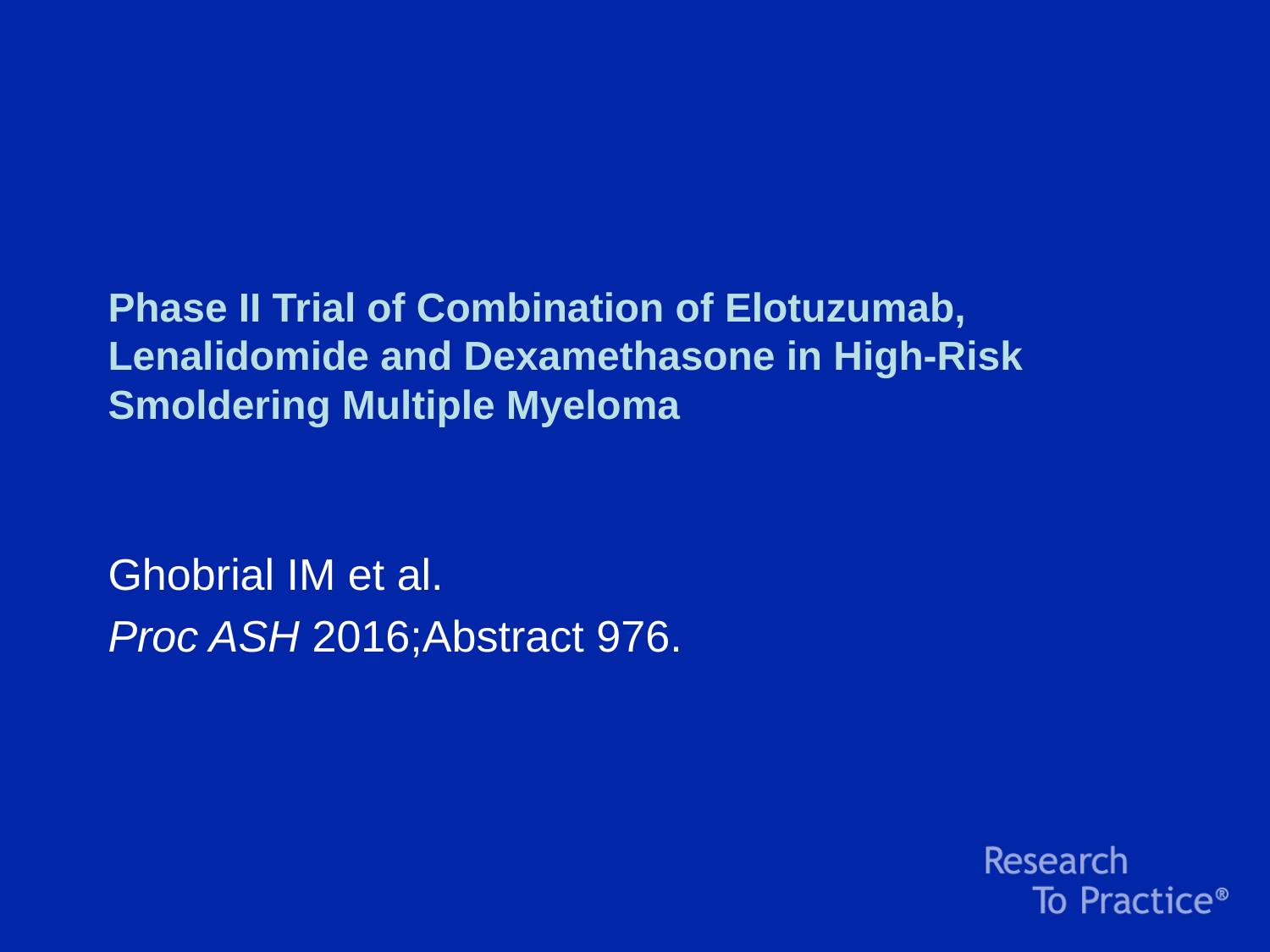

# Phase II Trial of Combination of Elotuzumab, Lenalidomide and Dexamethasone in High-Risk Smoldering Multiple Myeloma
Ghobrial IM et al.
Proc ASH 2016;Abstract 976.